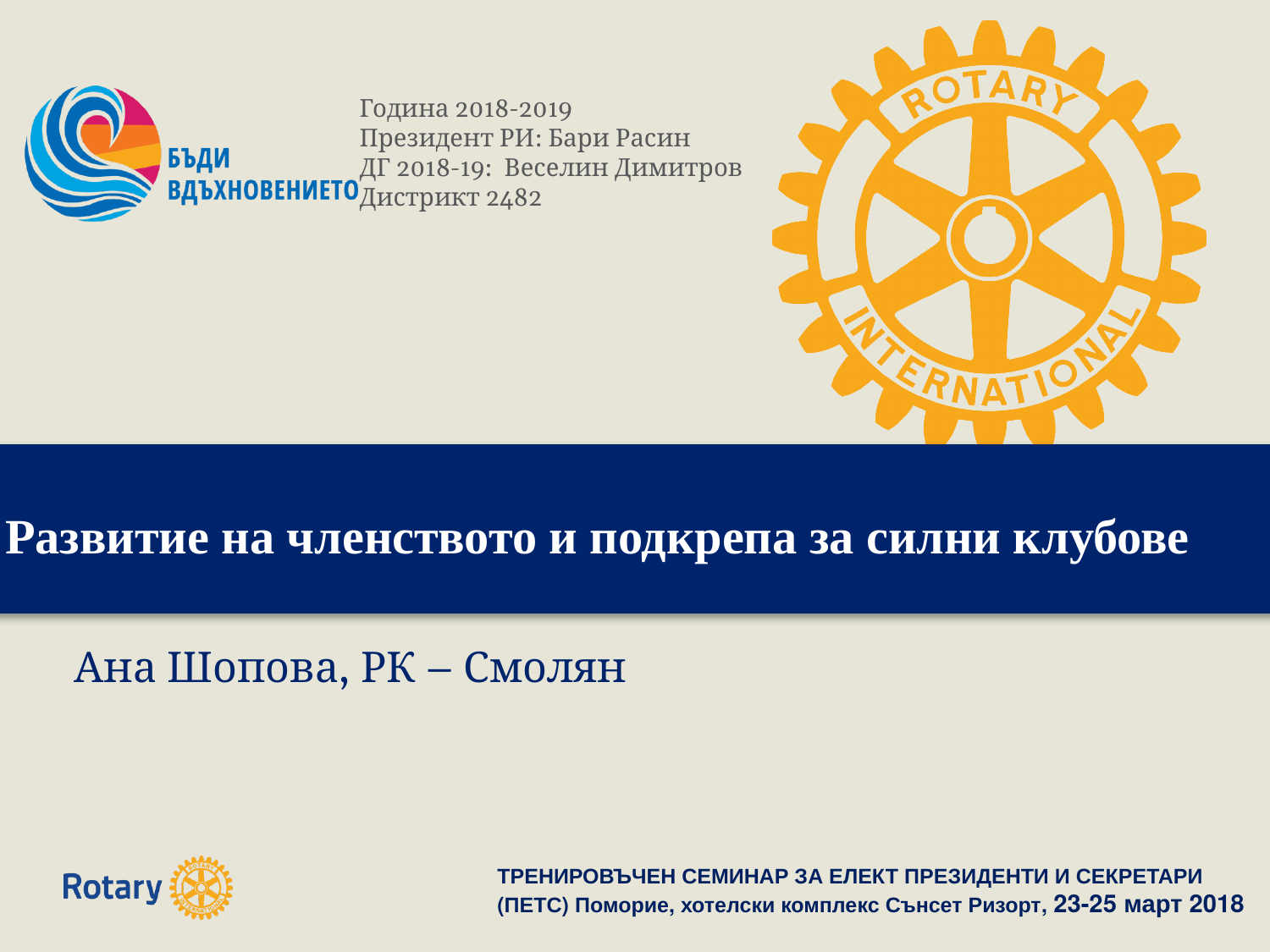

# Развитие на членството и подкрепа за силни клубове
Ана Шопова, РК – Смолян